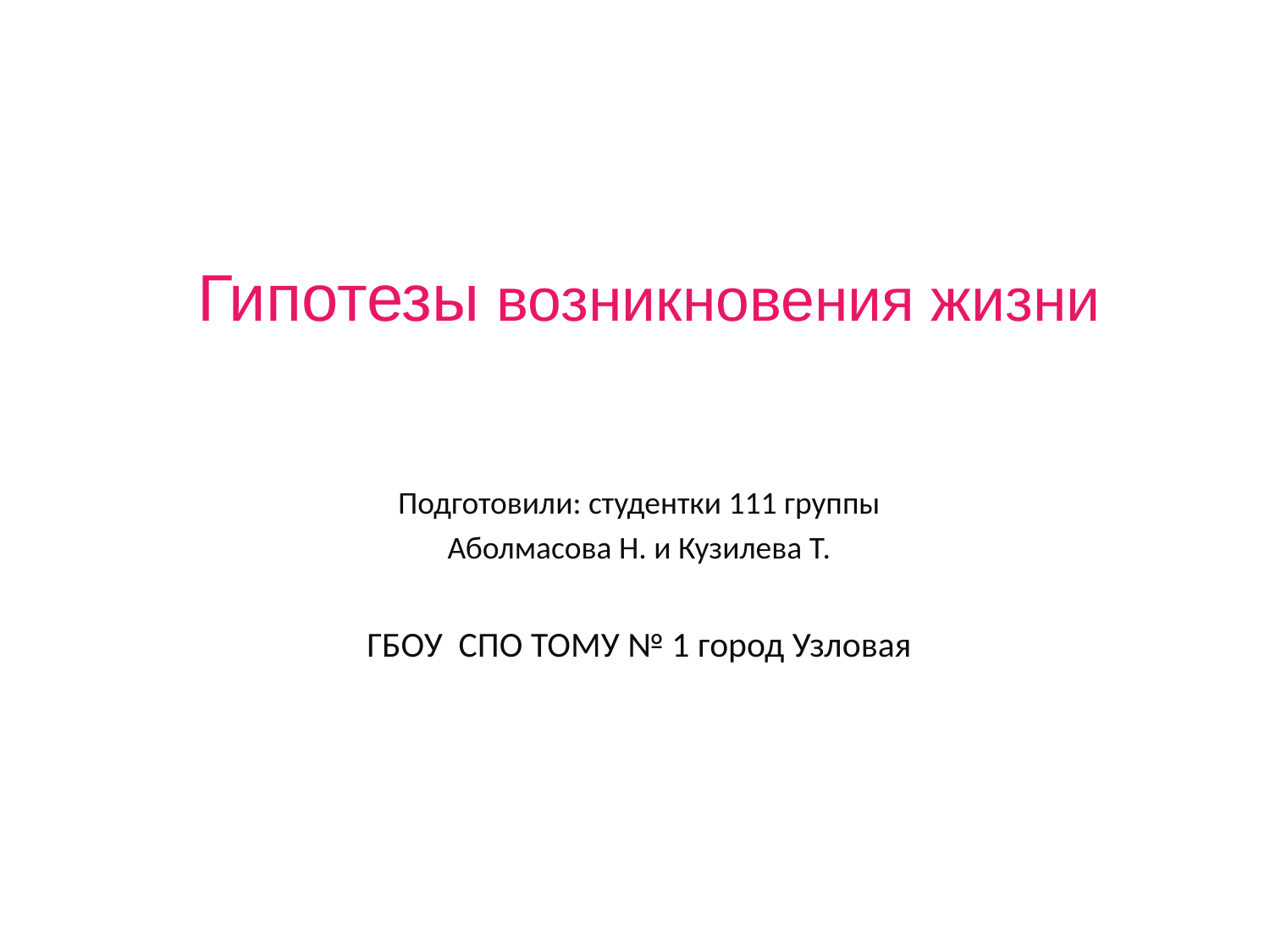

# Гипотезы возникновения жизни
Подготовили: студентки 111 группы
Аболмасова Н. и Кузилева Т.

ГБОУ  СПО ТОМУ № 1 город Узловая